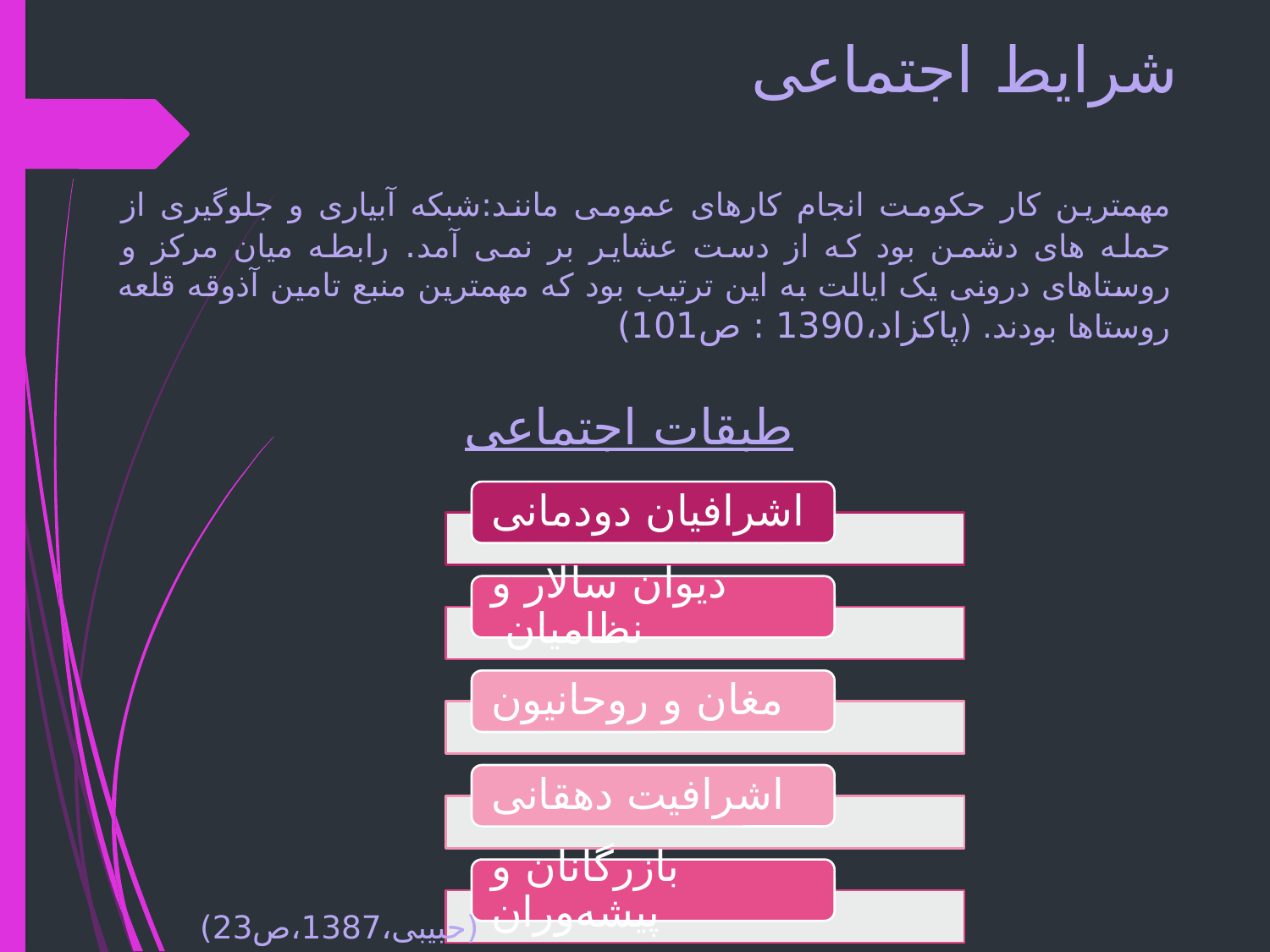

# شرایط اجتماعی
مهمترین کار حکومت انجام کارهای عمومی مانند:شبکه آبیاری و جلوگیری از حمله های دشمن بود که از دست عشایر بر نمی آمد. رابطه میان مرکز و روستاهای درونی یک ایالت به این ترتیب بود که مهمترین منبع تامین آذوقه قلعه روستاها بودند. (پاکزاد،1390 : ص101)

طبقات اجتماعی
اشرافیان دودمانی
دیوان سالار و نظامیان
مغان و روحانیون
اشرافیت دهقانی
بازرگانان و پیشه‌وران
(حبیبی،1387،ص23)